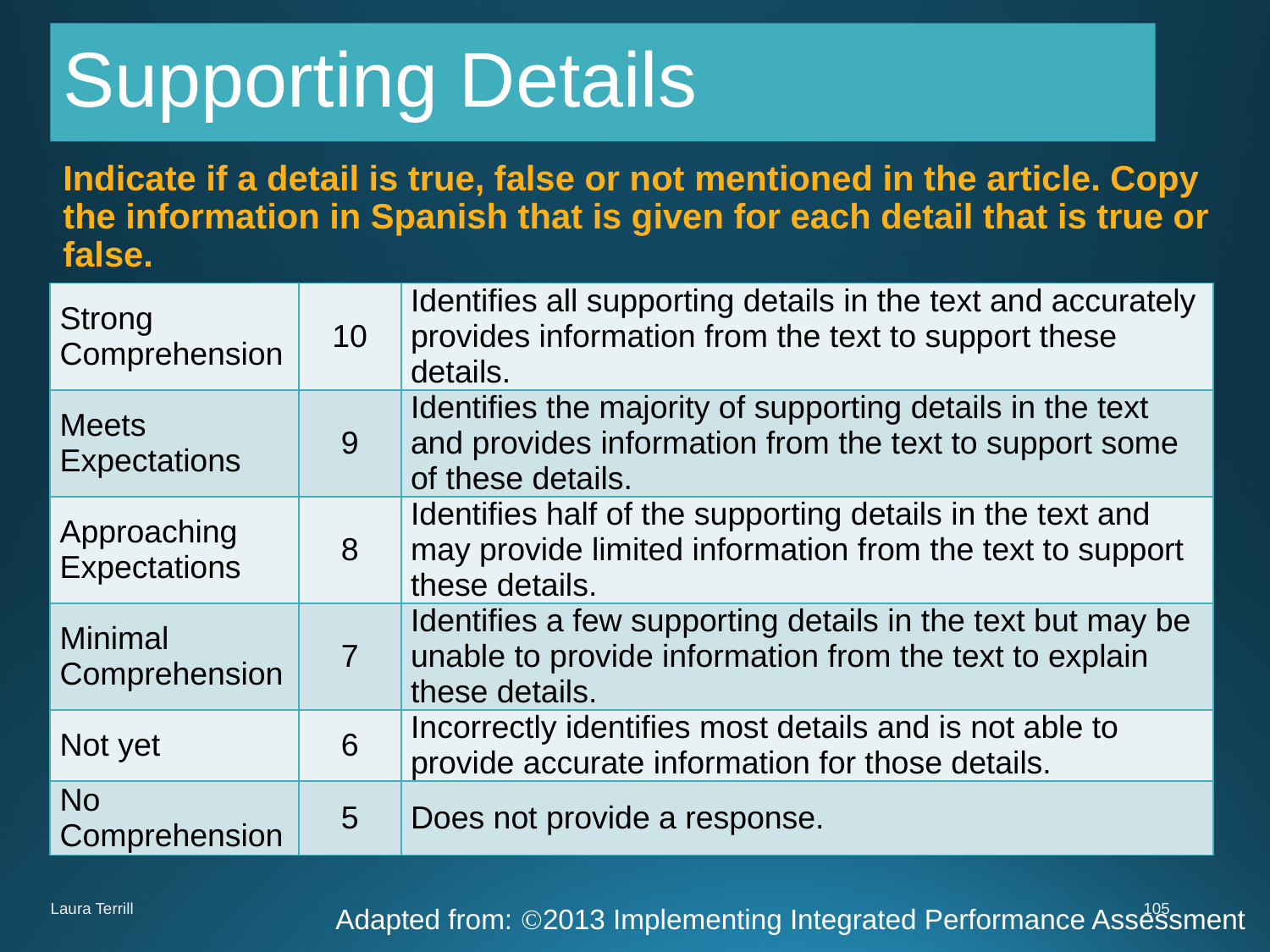

# Supporting Details
Indicate if a detail is true, false or not mentioned in the article. Copy the information in Spanish that is given for each detail that is true or false.

| Strong Comprehension | 10 | Identifies all supporting details in the text and accurately provides information from the text to support these details. |
| --- | --- | --- |
| Meets Expectations | 9 | Identifies the majority of supporting details in the text and provides information from the text to support some of these details. |
| Approaching Expectations | 8 | Identifies half of the supporting details in the text and may provide limited information from the text to support these details. |
| Minimal Comprehension | 7 | Identifies a few supporting details in the text but may be unable to provide information from the text to explain these details. |
| Not yet | 6 | Incorrectly identifies most details and is not able to provide accurate information for those details. |
| No Comprehension | 5 | Does not provide a response. |
Laura Terrill
105
Adapted from: ©2013 Implementing Integrated Performance Assessment